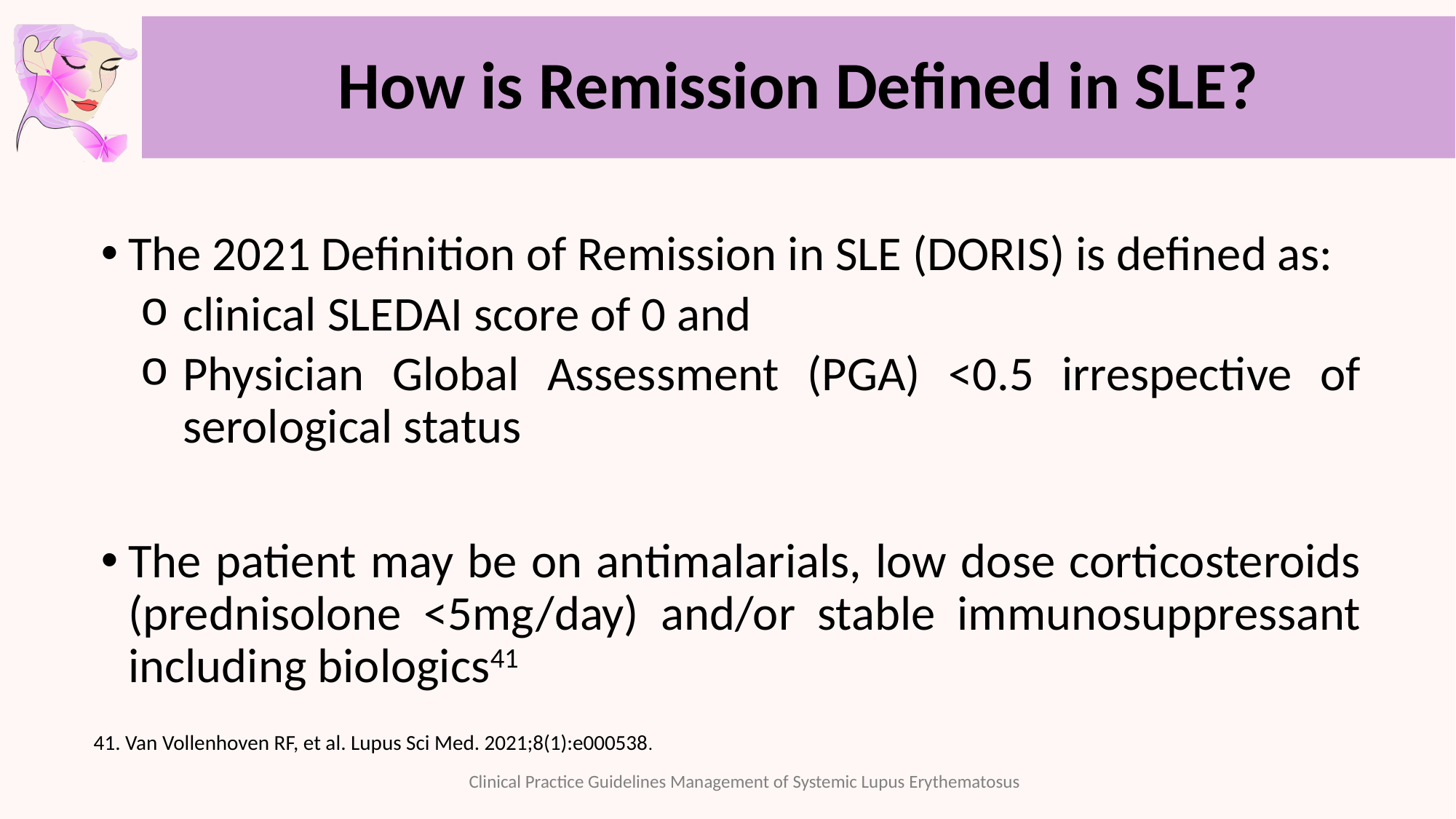

# How is Remission Defined in SLE?
The 2021 Definition of Remission in SLE (DORIS) is defined as:
clinical SLEDAI score of 0 and
Physician Global Assessment (PGA) <0.5 irrespective of serological status

The patient may be on antimalarials, low dose corticosteroids (prednisolone <5mg/day) and/or stable immunosuppressant including biologics41
41. Van Vollenhoven RF, et al. Lupus Sci Med. 2021;8(1):e000538.